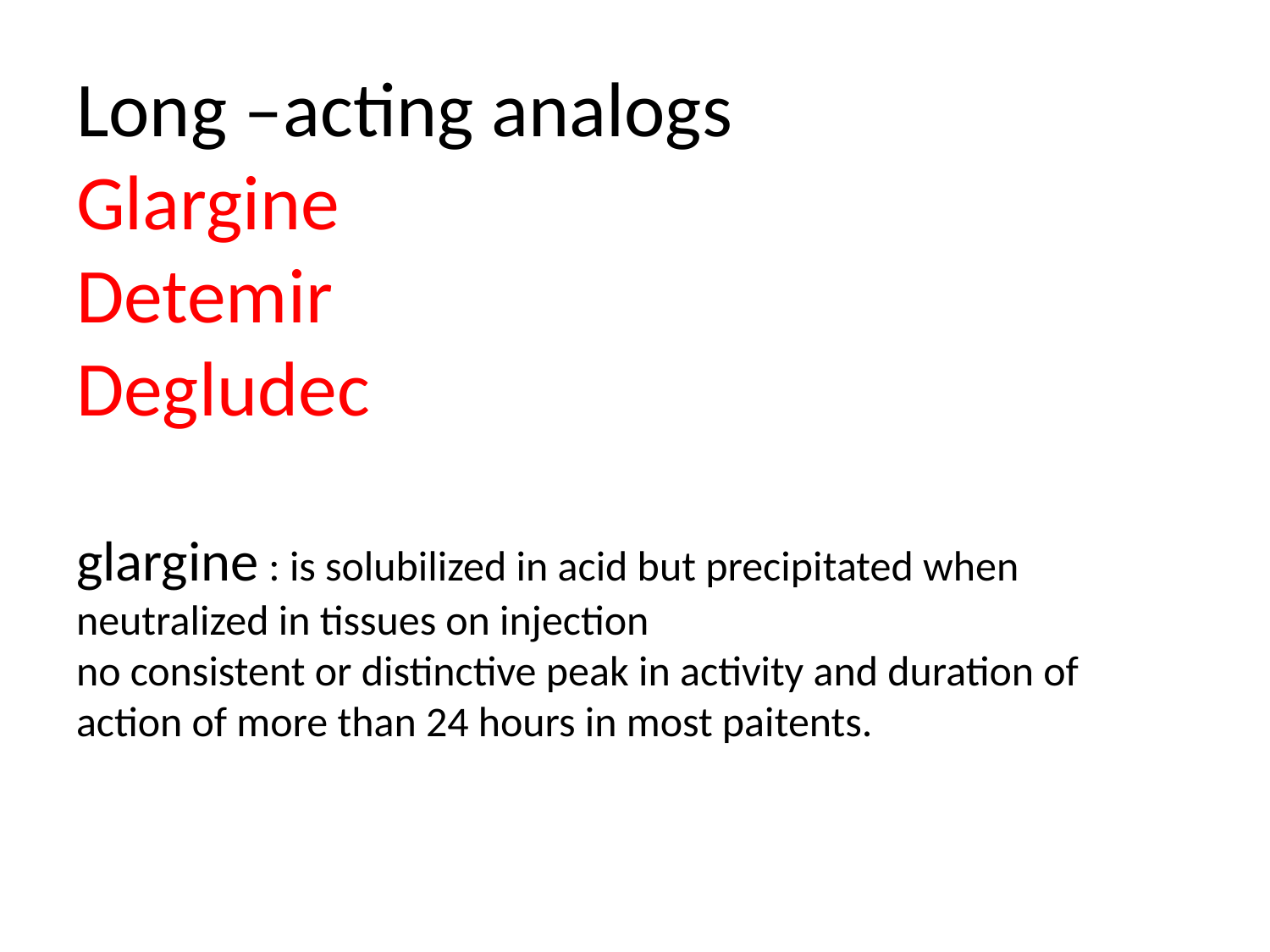

# Long –acting analogs Glargine Detemir Degludec glargine : is solubilized in acid but precipitated when neutralized in tissues on injection no consistent or distinctive peak in activity and duration of action of more than 24 hours in most paitents.